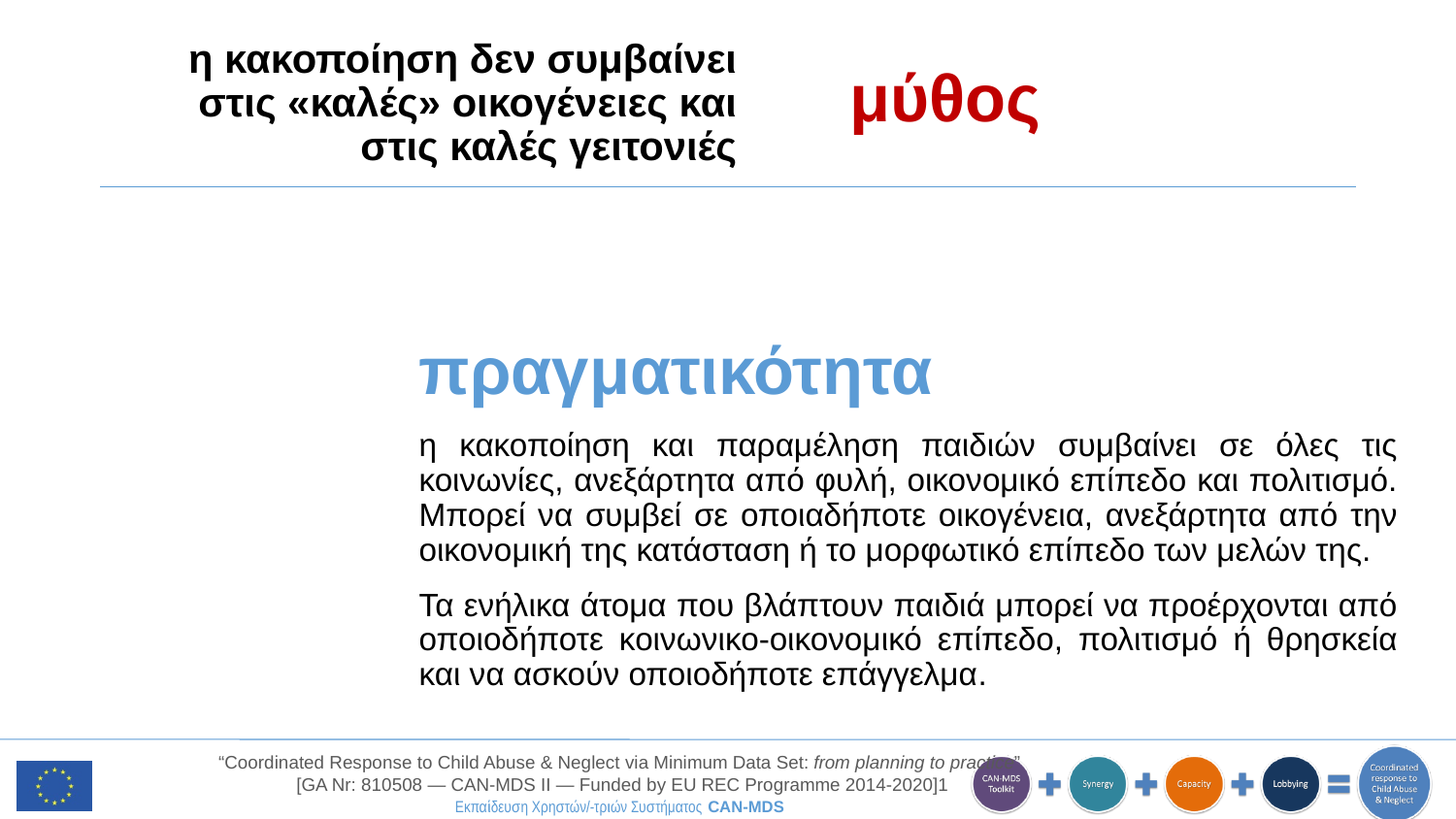

η κακοποίηση δεν συμβαίνει στις «καλές» οικογένειες και στις καλές γειτονιές
μύθος
πραγματικότητα
η κακοποίηση και παραμέληση παιδιών συμβαίνει σε όλες τις κοινωνίες, ανεξάρτητα από φυλή, οικονομικό επίπεδο και πολιτισμό. Μπορεί να συμβεί σε οποιαδήποτε οικογένεια, ανεξάρτητα από την οικονομική της κατάσταση ή το μορφωτικό επίπεδο των μελών της.
Τα ενήλικα άτομα που βλάπτουν παιδιά μπορεί να προέρχονται από οποιοδήποτε κοινωνικο-οικονομικό επίπεδο, πολιτισμό ή θρησκεία και να ασκούν οποιοδήποτε επάγγελμα.